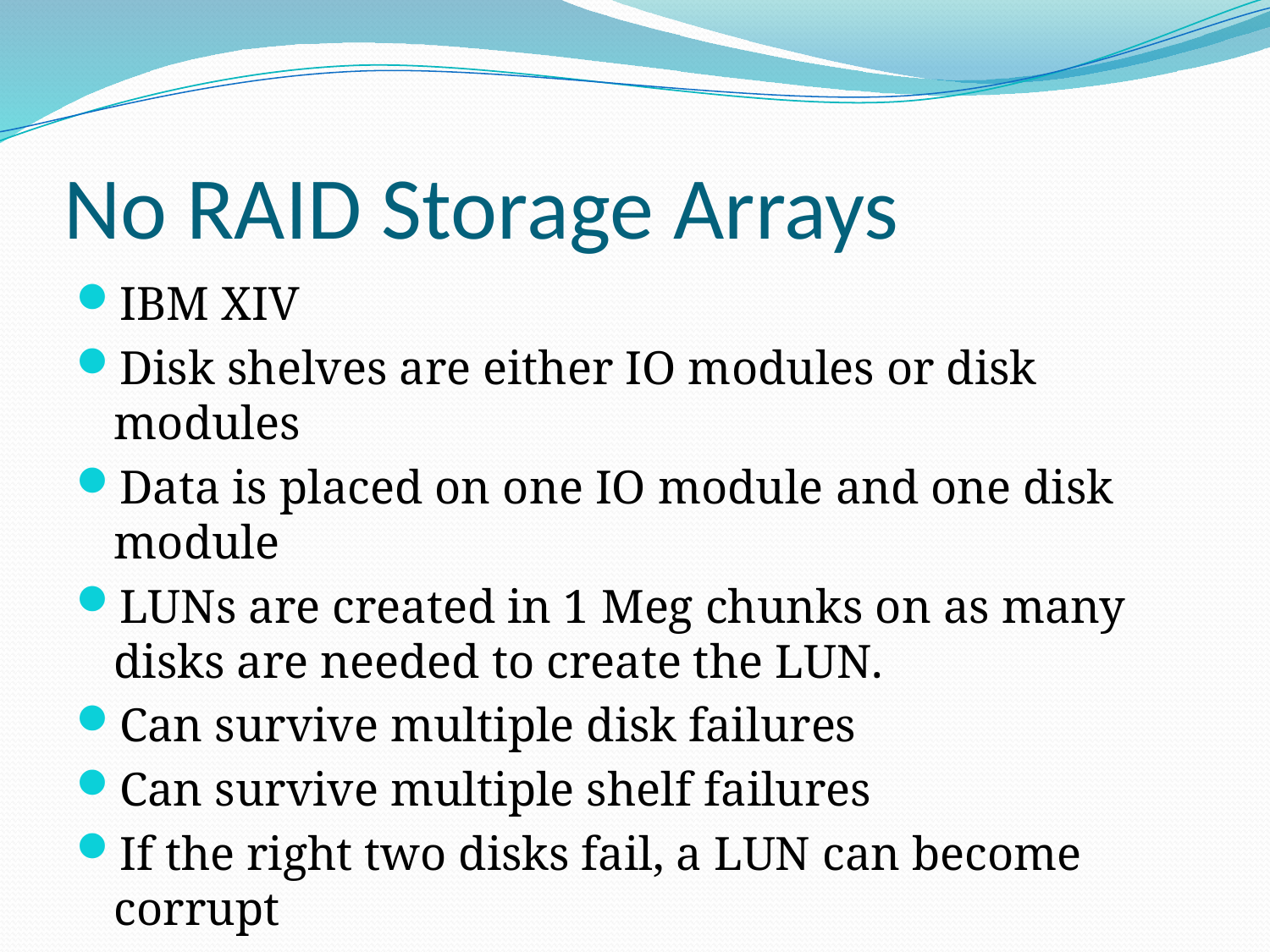

# No RAID Storage Arrays
IBM XIV
Disk shelves are either IO modules or disk modules
Data is placed on one IO module and one disk module
LUNs are created in 1 Meg chunks on as many disks are needed to create the LUN.
Can survive multiple disk failures
Can survive multiple shelf failures
If the right two disks fail, a LUN can become corrupt